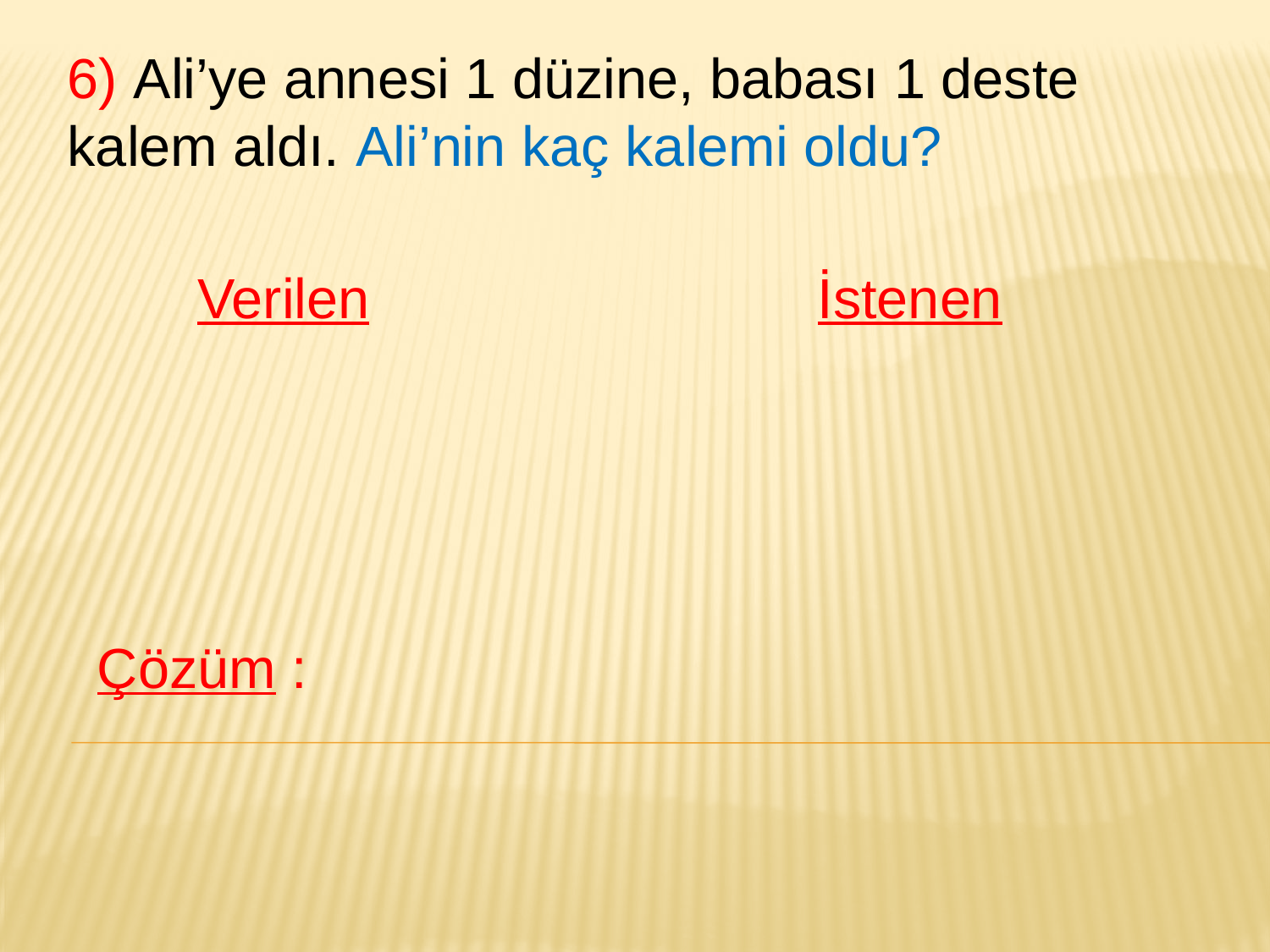

6) Ali’ye annesi 1 düzine, babası 1 deste kalem aldı. Ali’nin kaç kalemi oldu?

Verilen
İstenen
Çözüm :